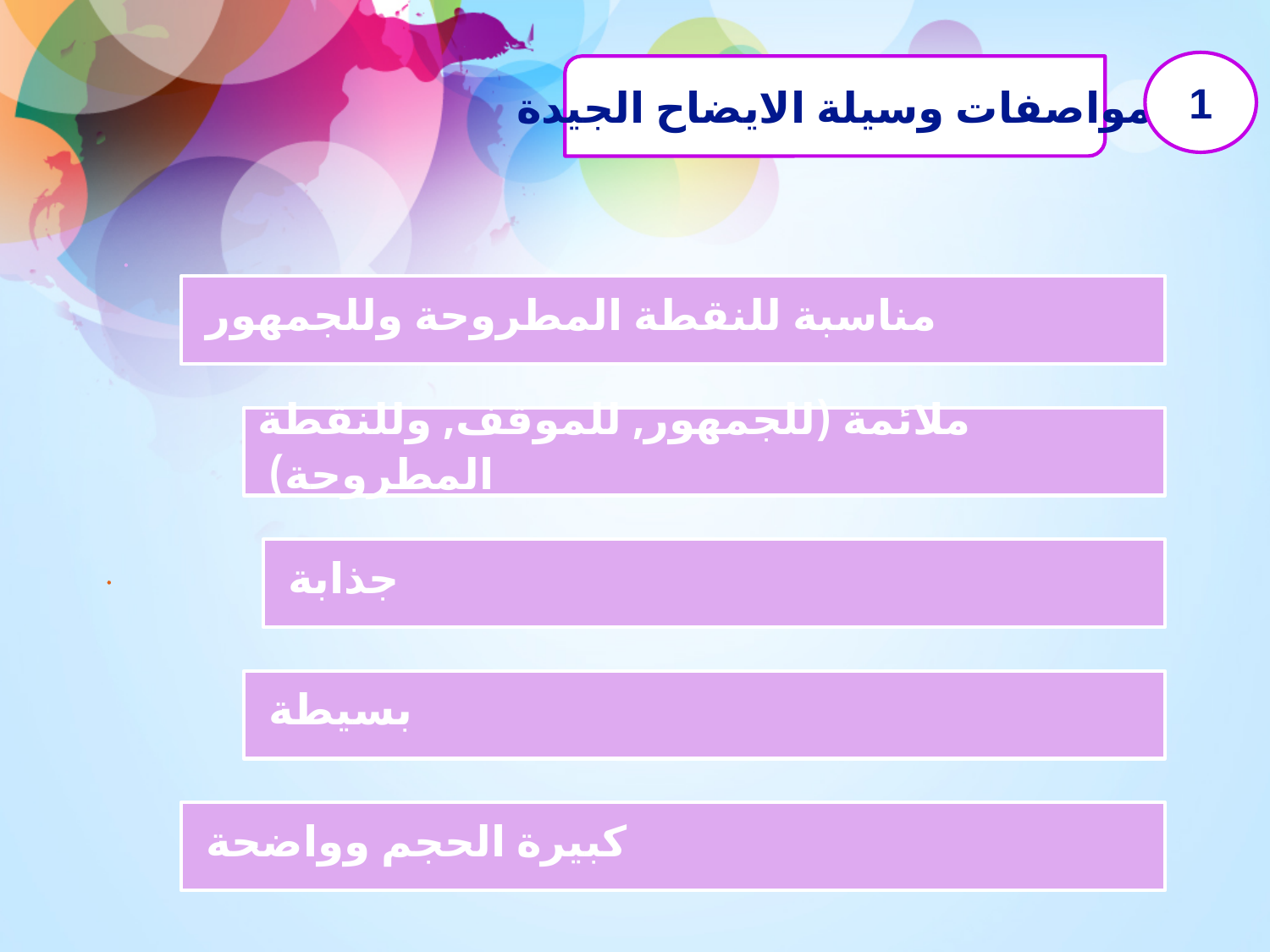

1
مواصفات وسيلة الايضاح الجيدة
مناسبة للنقطة المطروحة وللجمهور
جذابة
كبيرة الحجم وواضحة
بسيطة